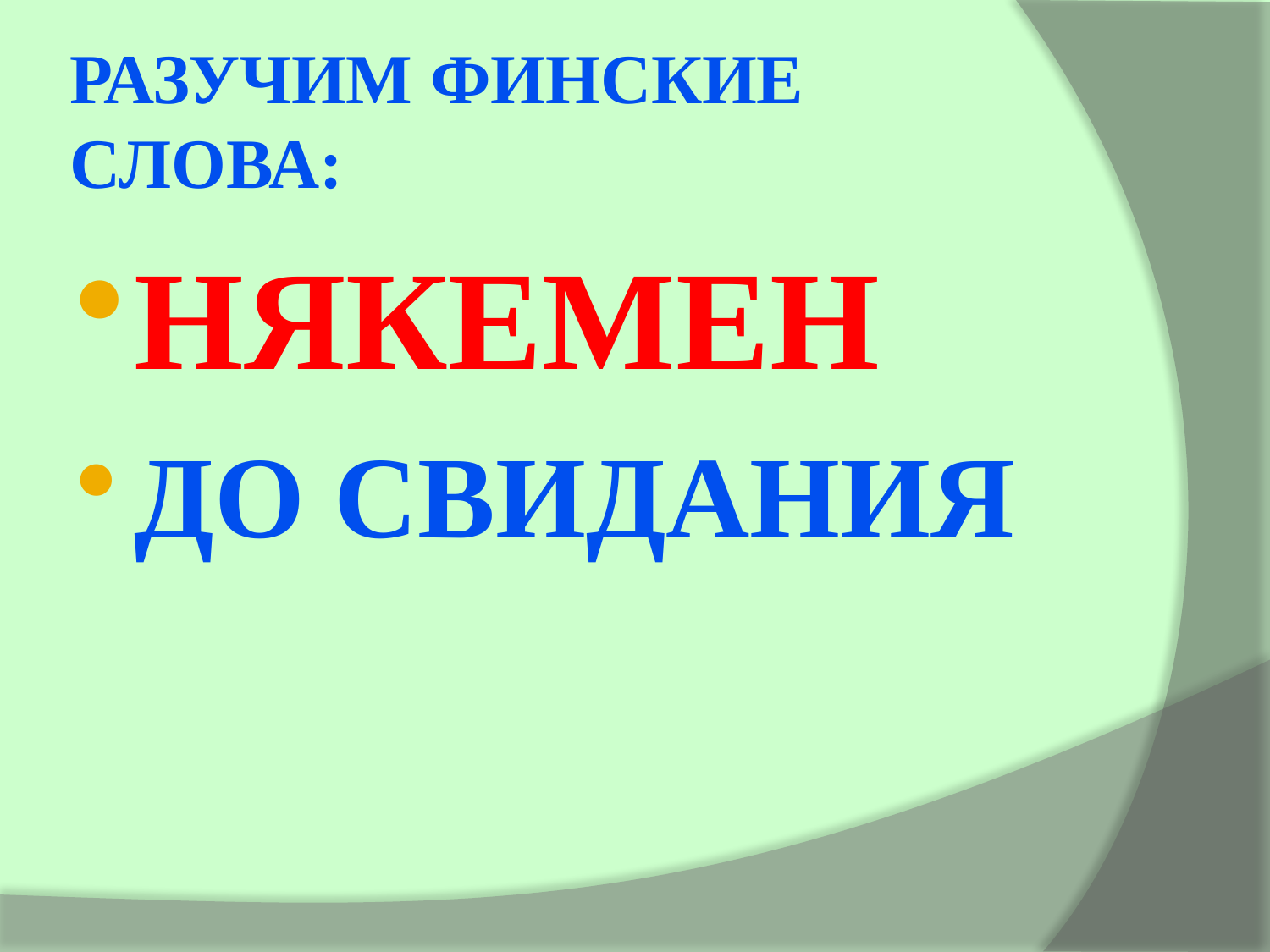

# РАЗУЧИМ ФИНСКИЕ СЛОВА:
НЯКЕМЕН
ДО СВИДАНИЯ